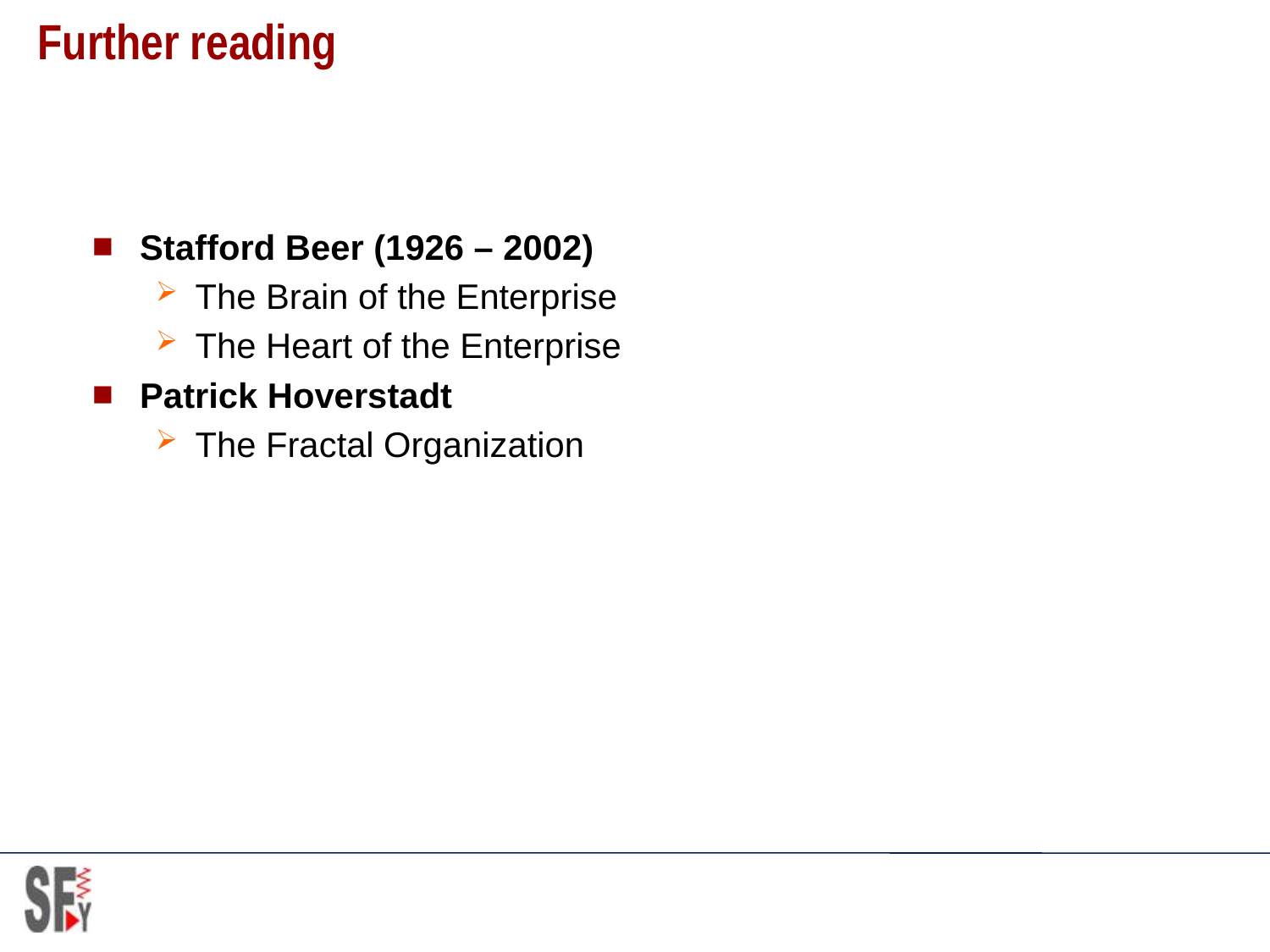

# Further reading
Stafford Beer (1926 – 2002)
The Brain of the Enterprise
The Heart of the Enterprise
Patrick Hoverstadt
The Fractal Organization